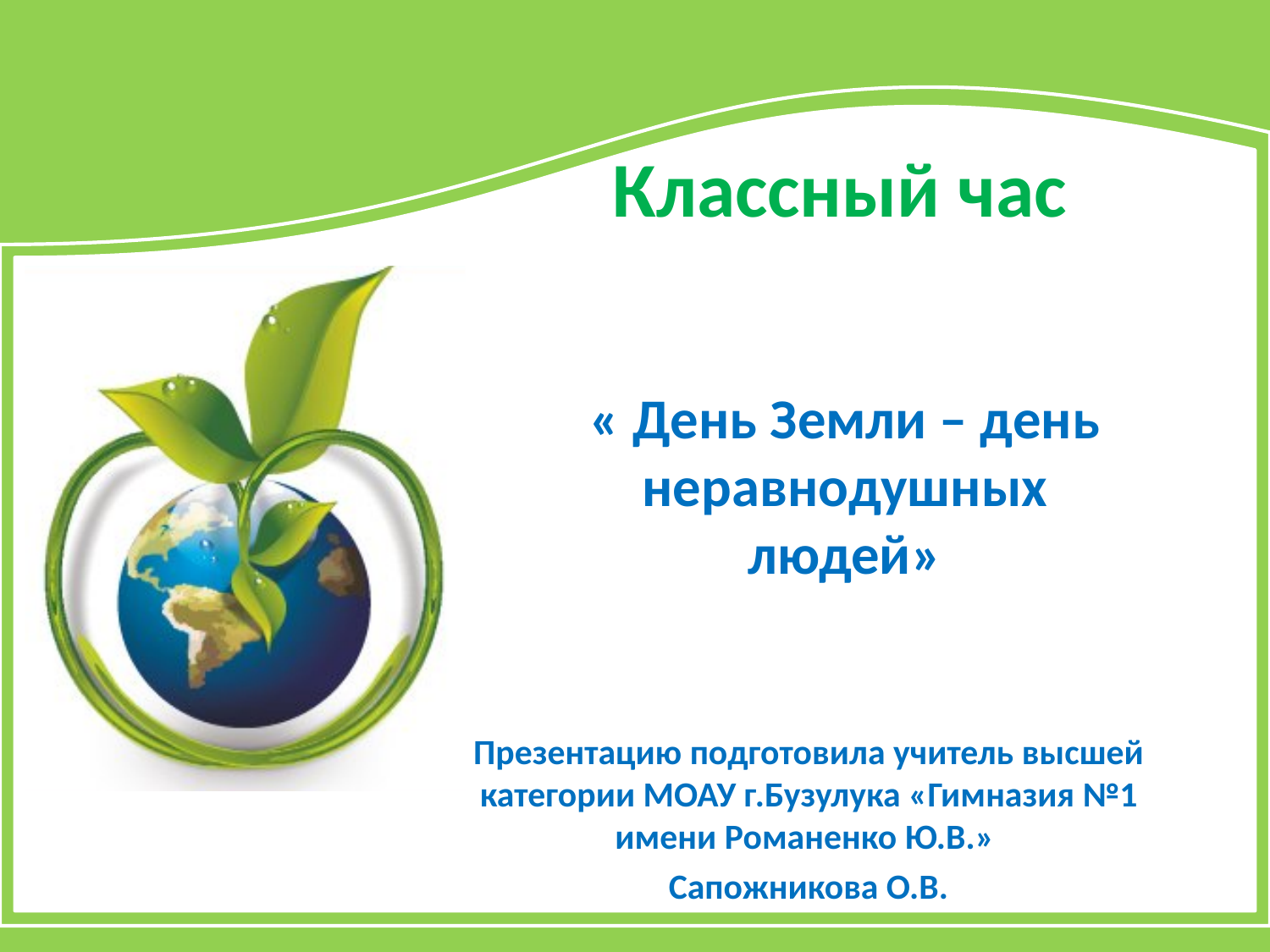

# Классный час
« День Земли – день неравнодушных людей»

Презентацию подготовила учитель высшей категории МОАУ г.Бузулука «Гимназия №1 имени Романенко Ю.В.»
Сапожникова О.В.